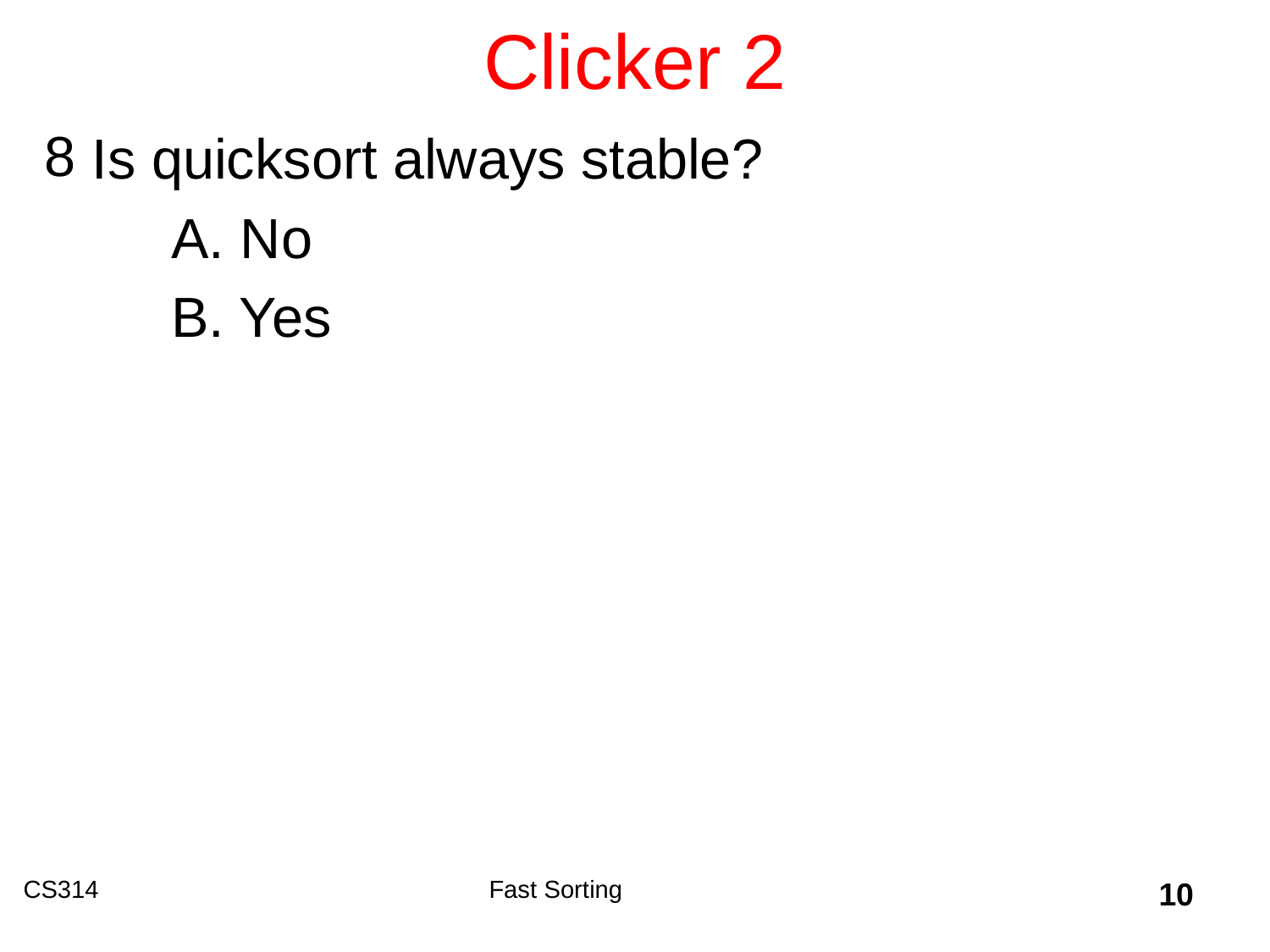

# Clicker 2
Is quicksort always stable?
	A. No
	B. Yes
CS314
Fast Sorting
10